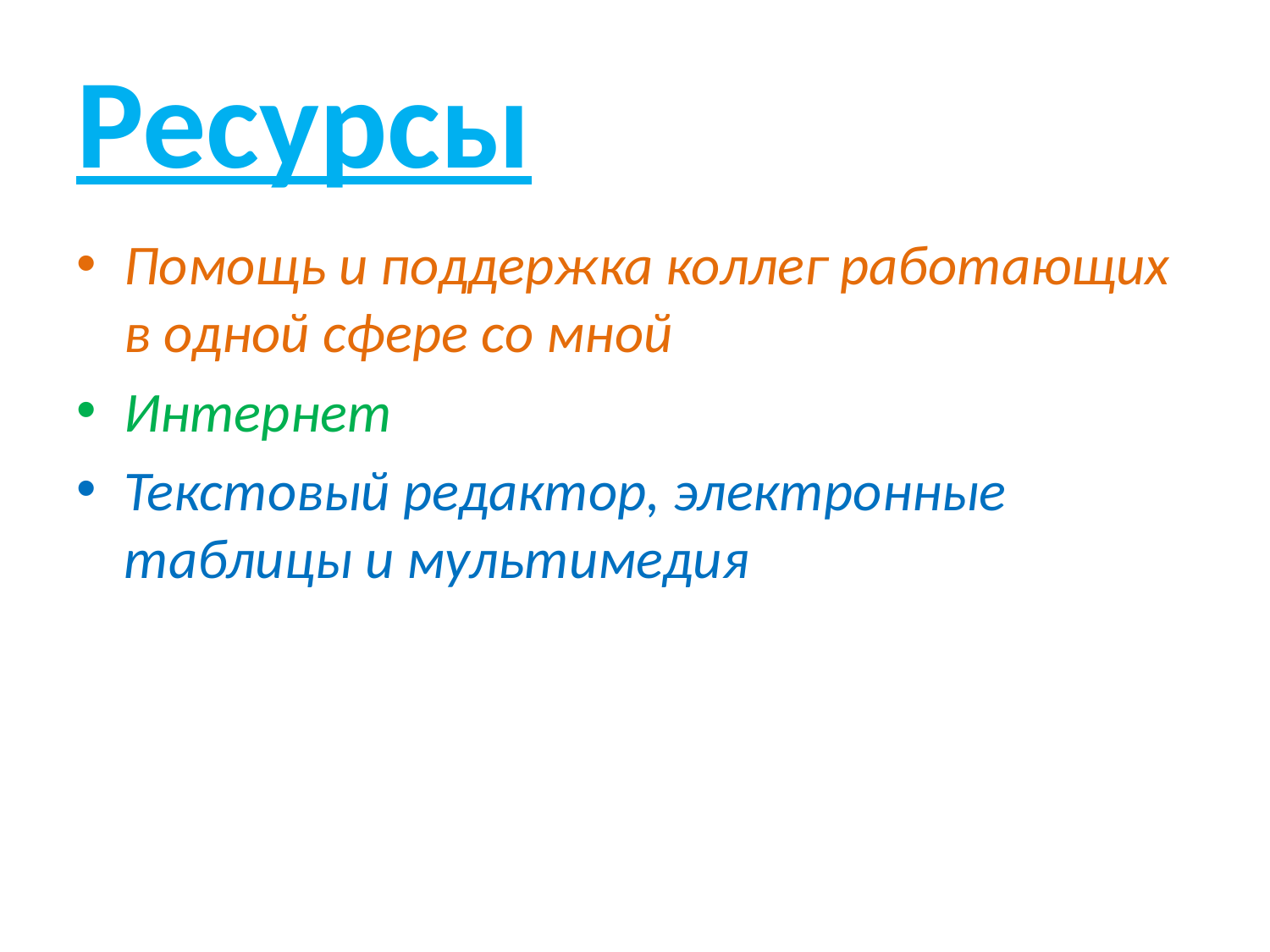

# Ресурсы
Помощь и поддержка коллег работающих в одной сфере со мной
Интернет
Текстовый редактор, электронные таблицы и мультимедия